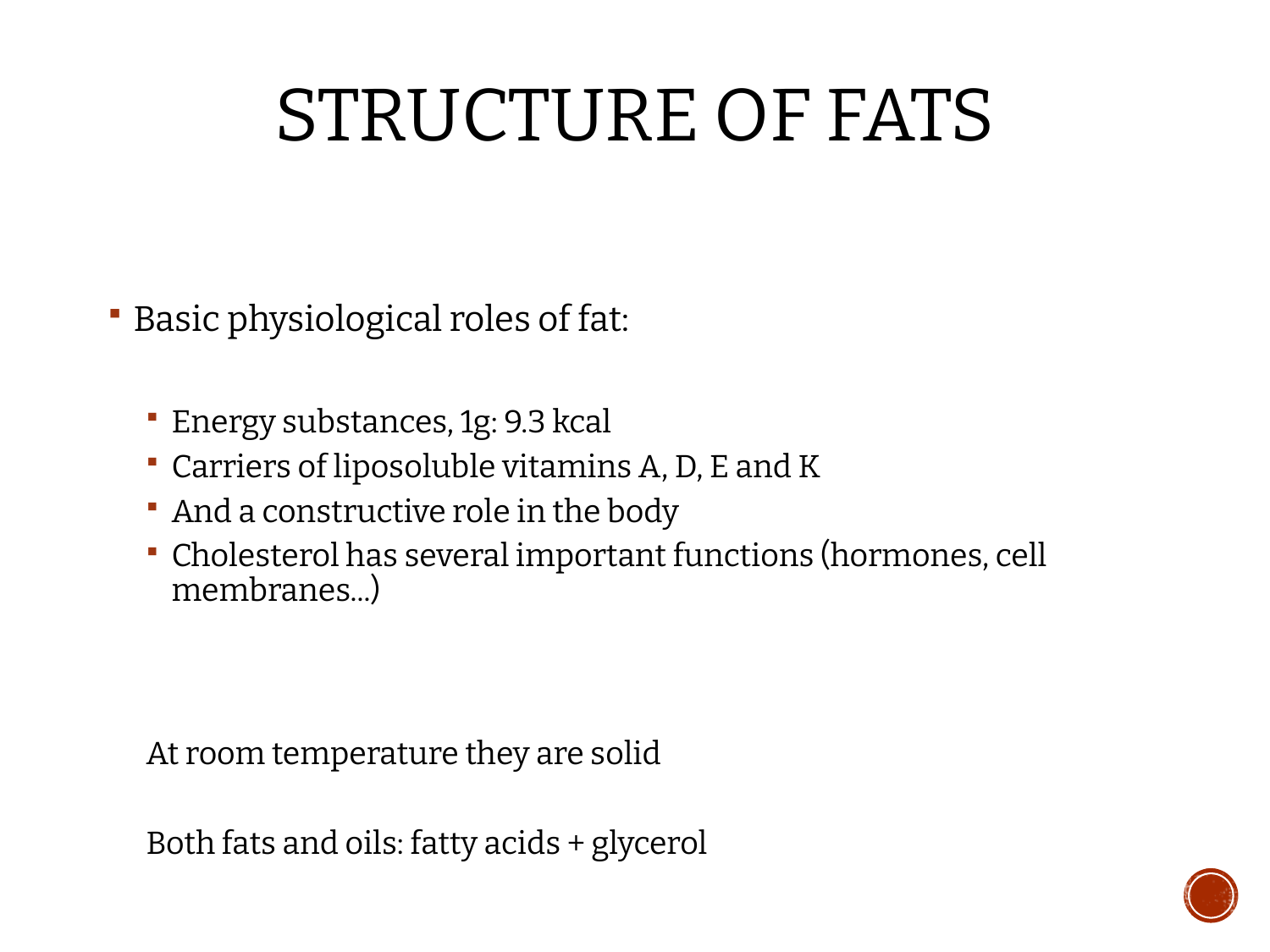

# Structure of fats
Basic physiological roles of fat:

Energy substances, 1g: 9.3 kcal
Carriers of liposoluble vitamins A, D, E and K
And a constructive role in the body
Cholesterol has several important functions (hormones, cell membranes...)

At room temperature they are solid

Both fats and oils: fatty acids + glycerol